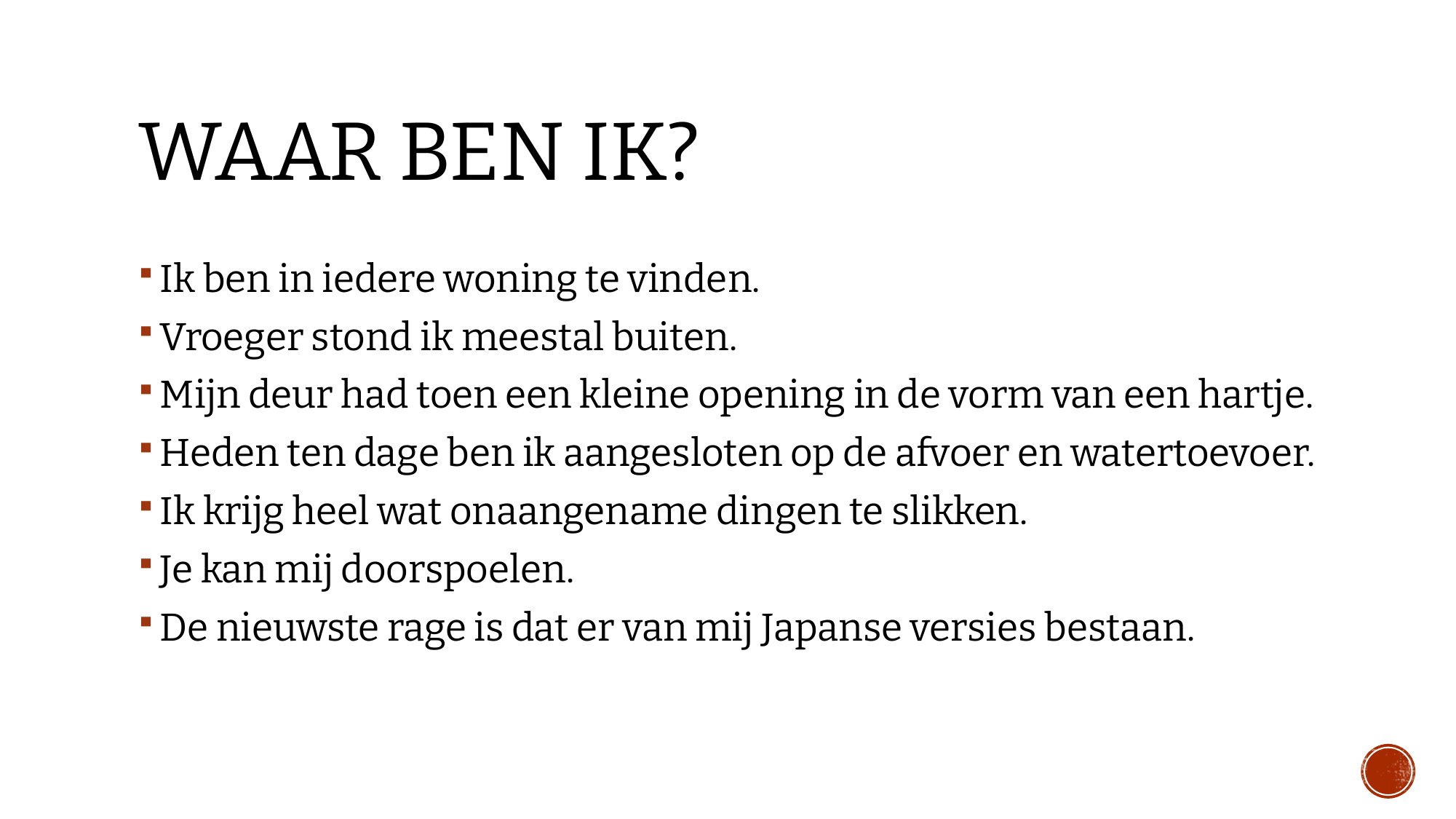

# Waar ben ik?
Ik ben in iedere woning te vinden.
Vroeger stond ik meestal buiten.
Mijn deur had toen een kleine opening in de vorm van een hartje.
Heden ten dage ben ik aangesloten op de afvoer en watertoevoer.
Ik krijg heel wat onaangename dingen te slikken.
Je kan mij doorspoelen.
De nieuwste rage is dat er van mij Japanse versies bestaan.